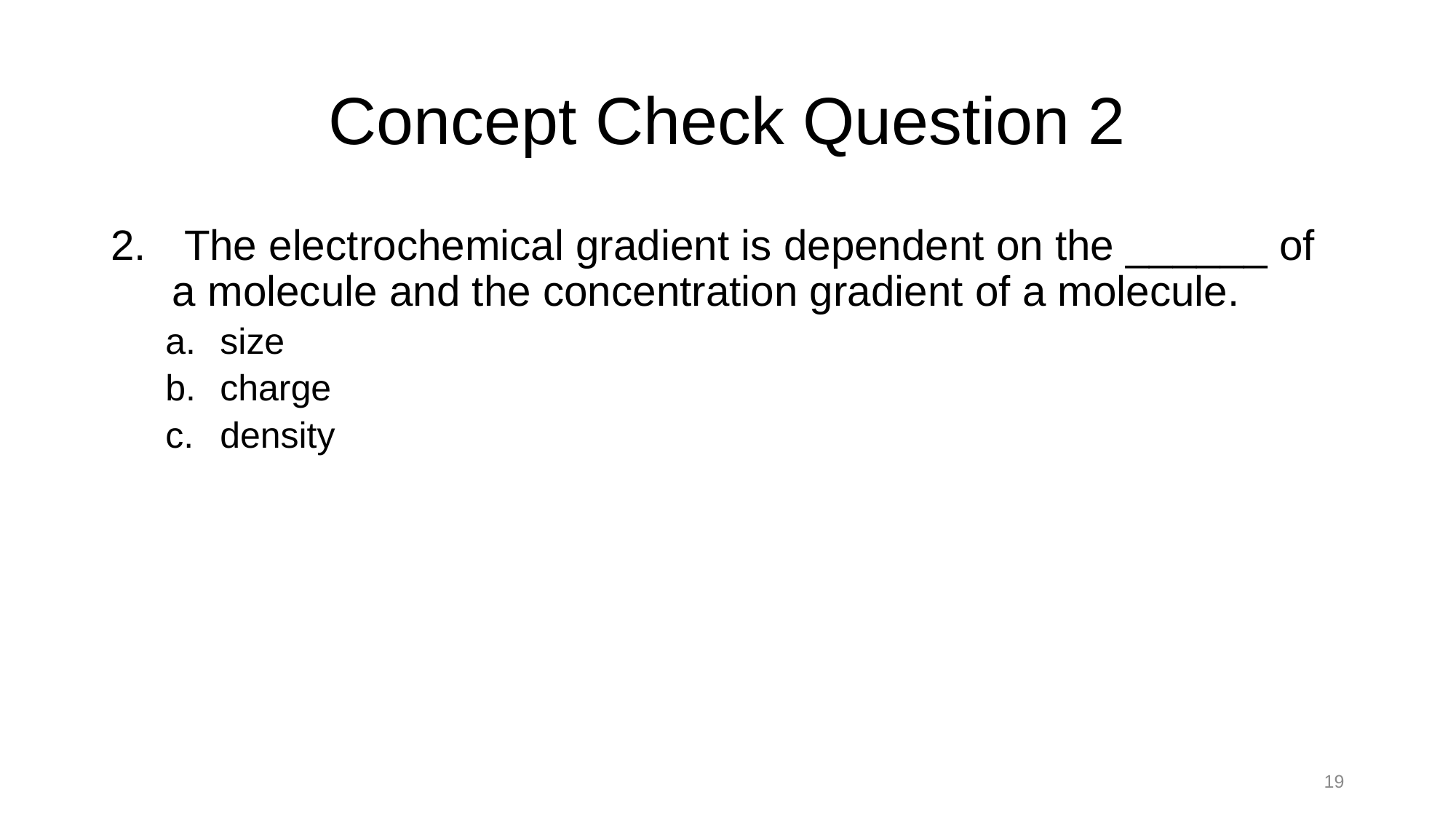

# Concept Check Question 2
 The electrochemical gradient is dependent on the ______ of a molecule and the concentration gradient of a molecule.
size
charge
density

19